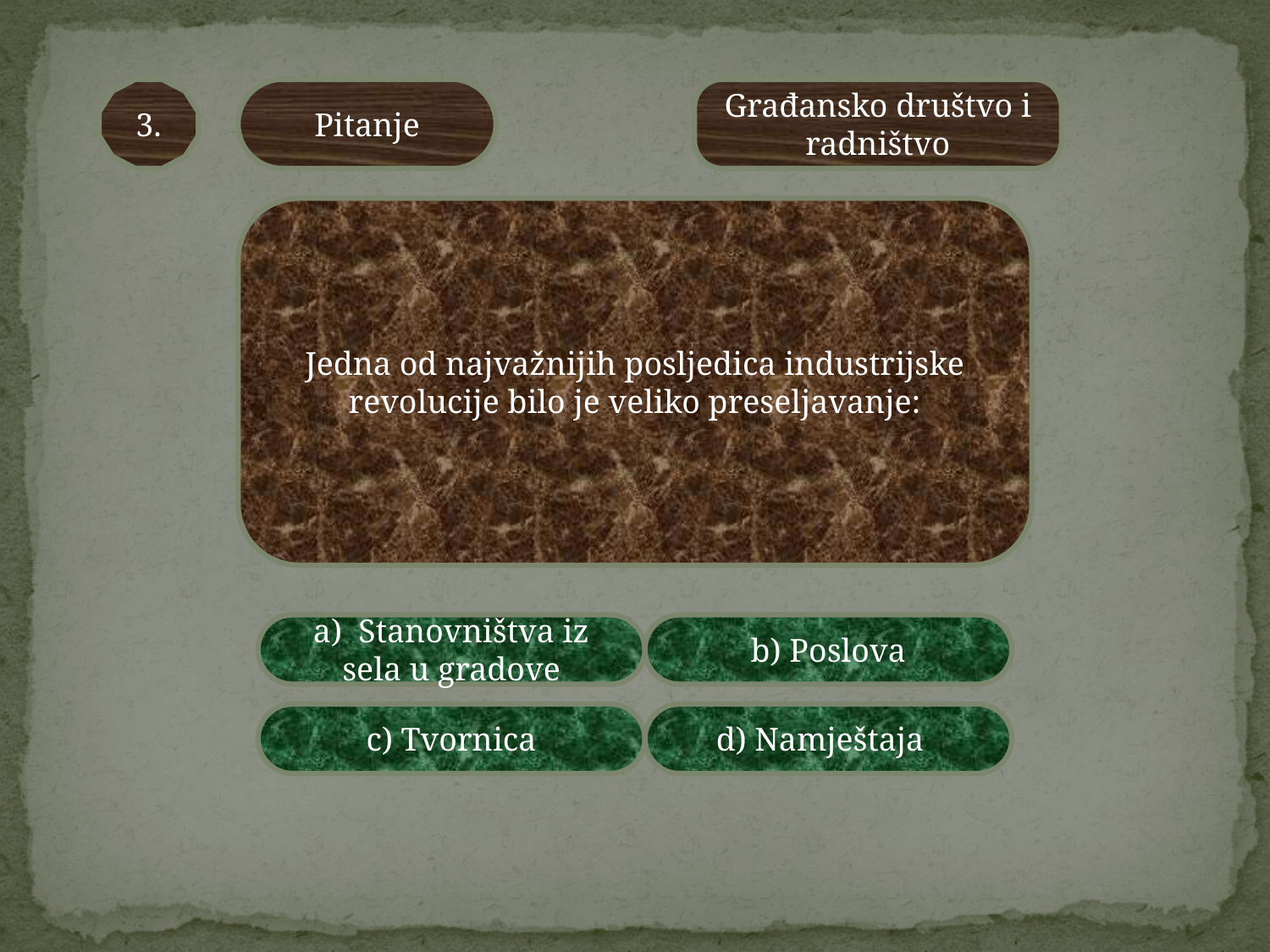

3.
Pitanje
Građansko društvo i radništvo
Jedna od najvažnijih posljedica industrijske revolucije bilo je veliko preseljavanje:
a)  Stanovništva iz sela u gradove
b) Poslova
c) Tvornica
d) Namještaja